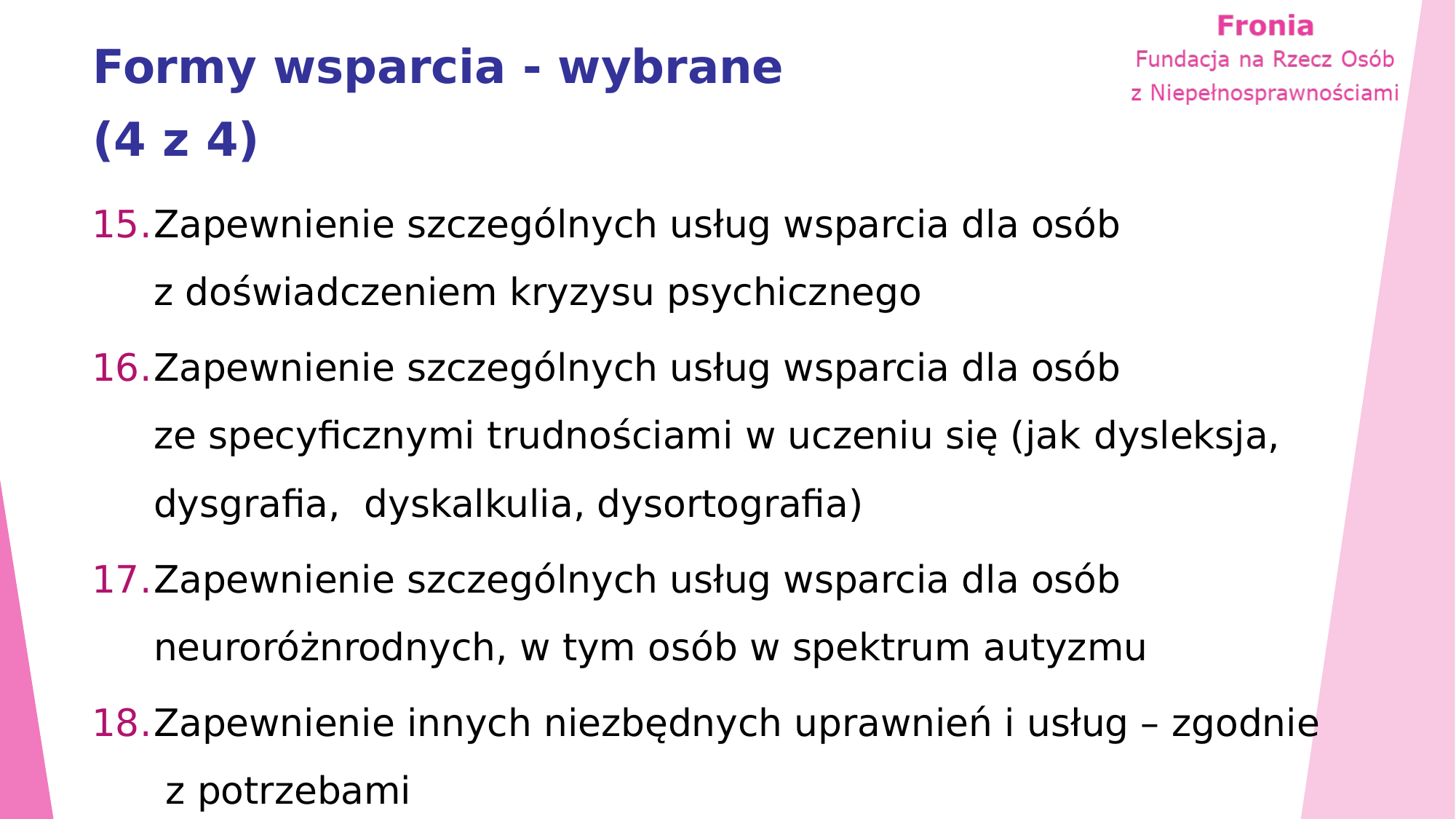

# Formy wsparcia - wybrane (4 z 4)
Zapewnienie szczególnych usług wsparcia dla osób z doświadczeniem kryzysu psychicznego
Zapewnienie szczególnych usług wsparcia dla osób ze specyficznymi trudnościami w uczeniu się (jak dysleksja, dysgrafia,  dyskalkulia, dysortografia)
Zapewnienie szczególnych usług wsparcia dla osób  neuroróżnrodnych, w tym osób w spektrum autyzmu
Zapewnienie innych niezbędnych uprawnień i usług – zgodnie  z potrzebami